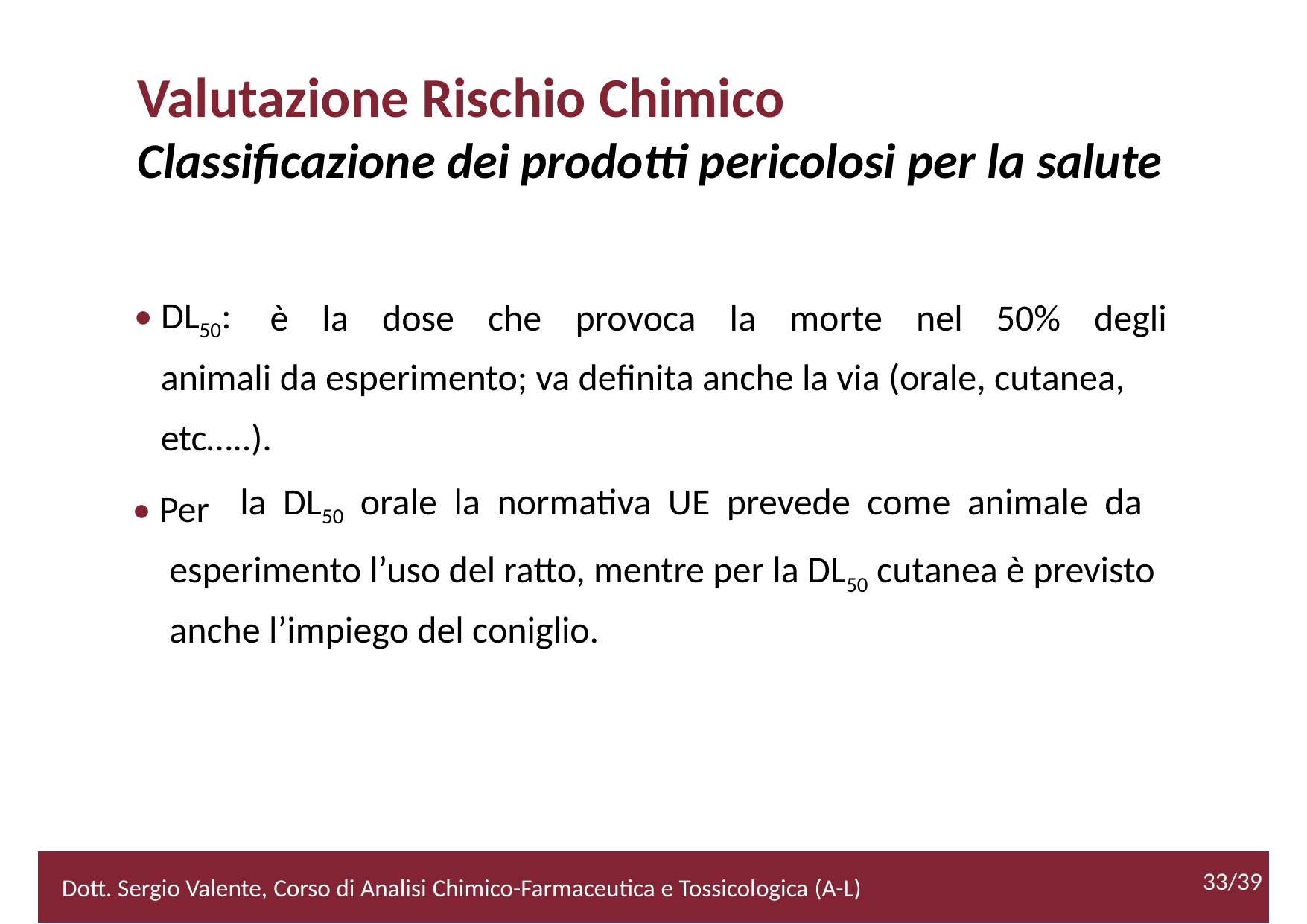

Valutazione Rischio Chimico
Classificazione dei prodotti pericolosi per la salute
• DL50:
è    la    dose    che    provoca    la    morte    nel    50%    degli
animali da esperimento; va definita anche la via (orale, cutanea,

etc…..).
• Per
la  DL50  orale  la  normativa  UE  prevede  come  animale  da
esperimento l’uso del ratto, mentre per la DL50 cutanea è previsto

anche l’impiego del coniglio.

33/39
2/52
Dott. Sergio Valente, Corso di Analisi Chimico-Farmaceutica e Tossicologica (A-L)